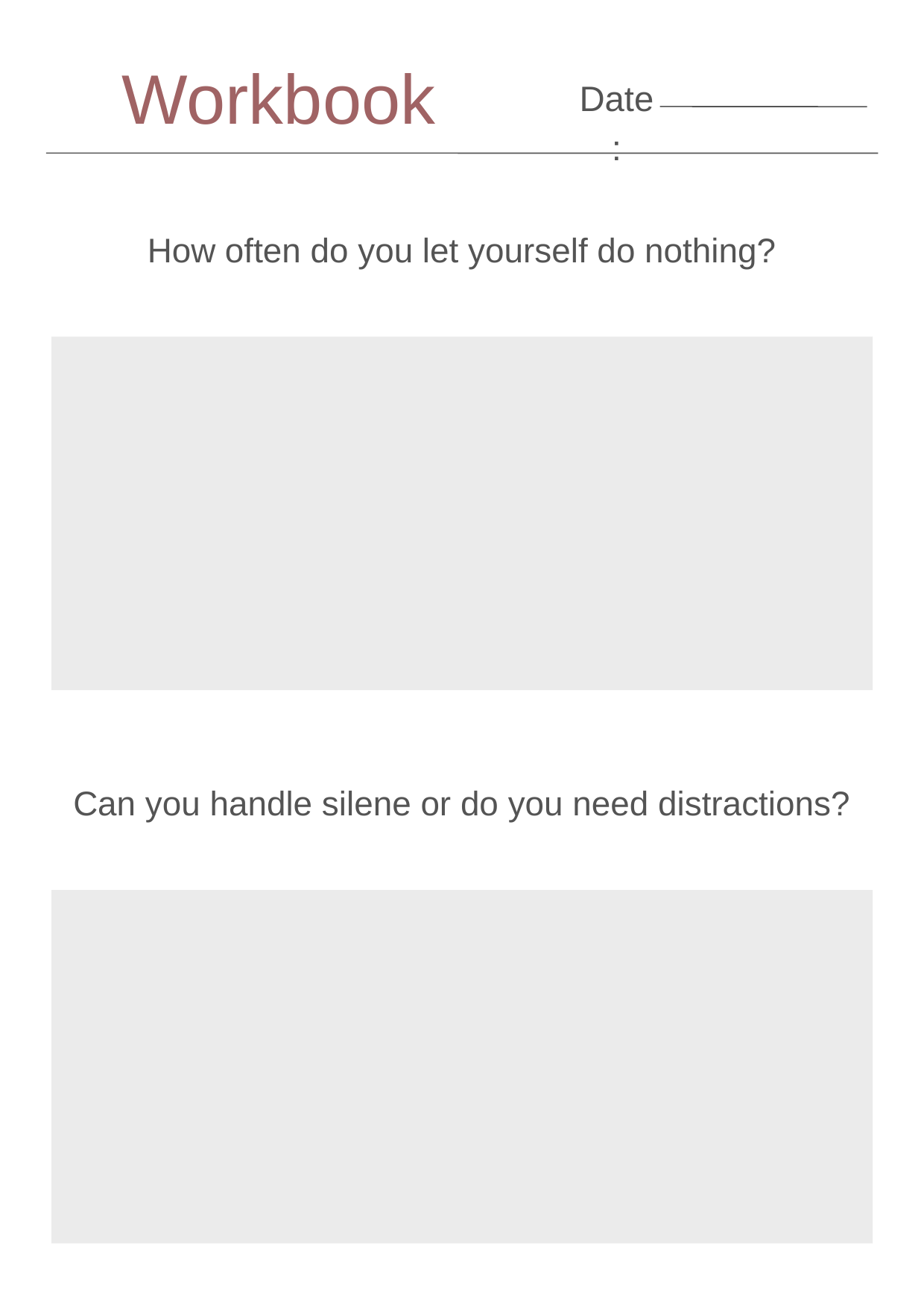

Workbook
Date:

How often do you let yourself do nothing?

Can you handle silene or do you need distractions?